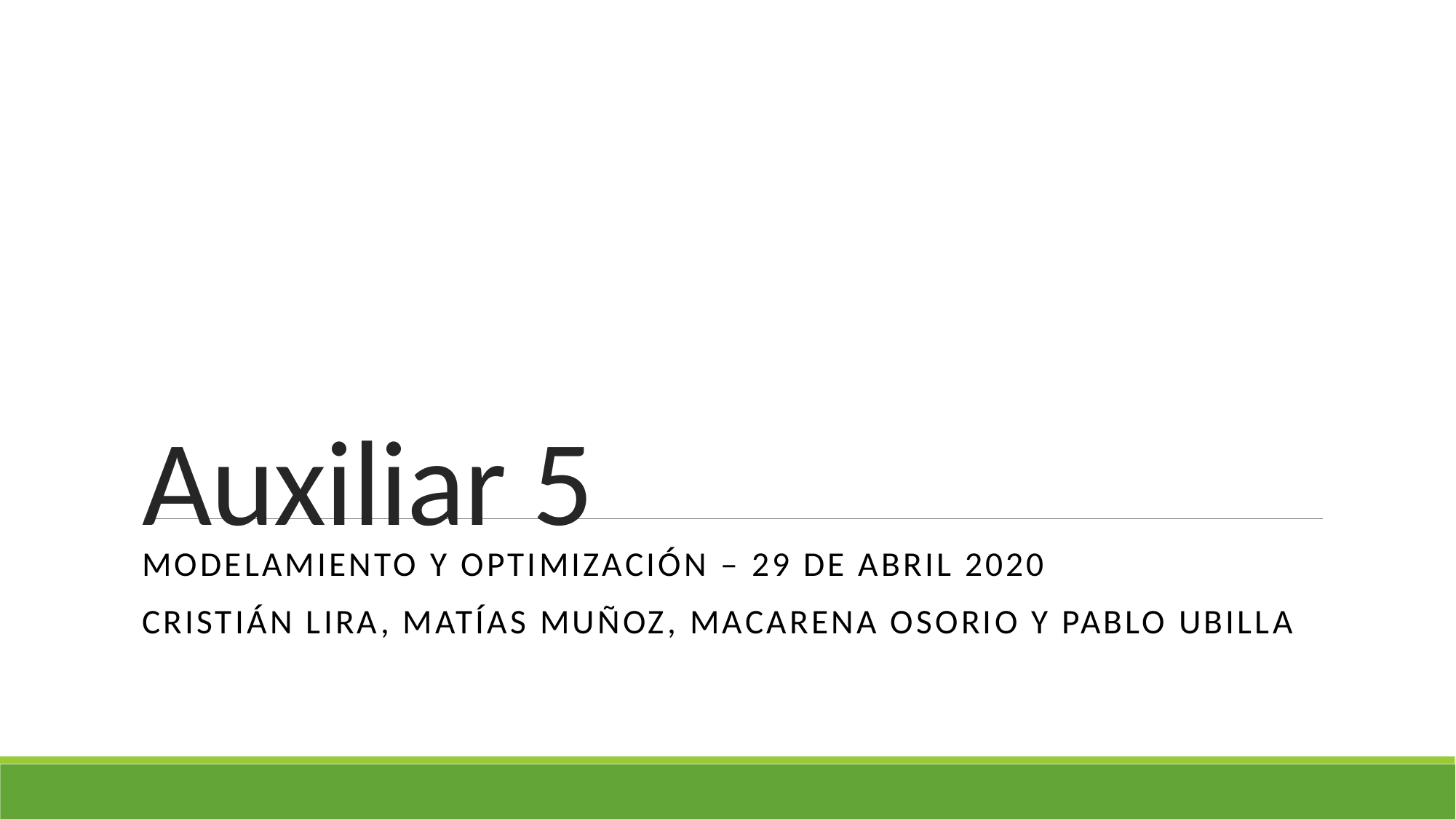

# Auxiliar 5
Modelamiento y optimización – 29 de abril 2020
Cristián lira, Matías muñoz, macarena Osorio y pablo ubilla